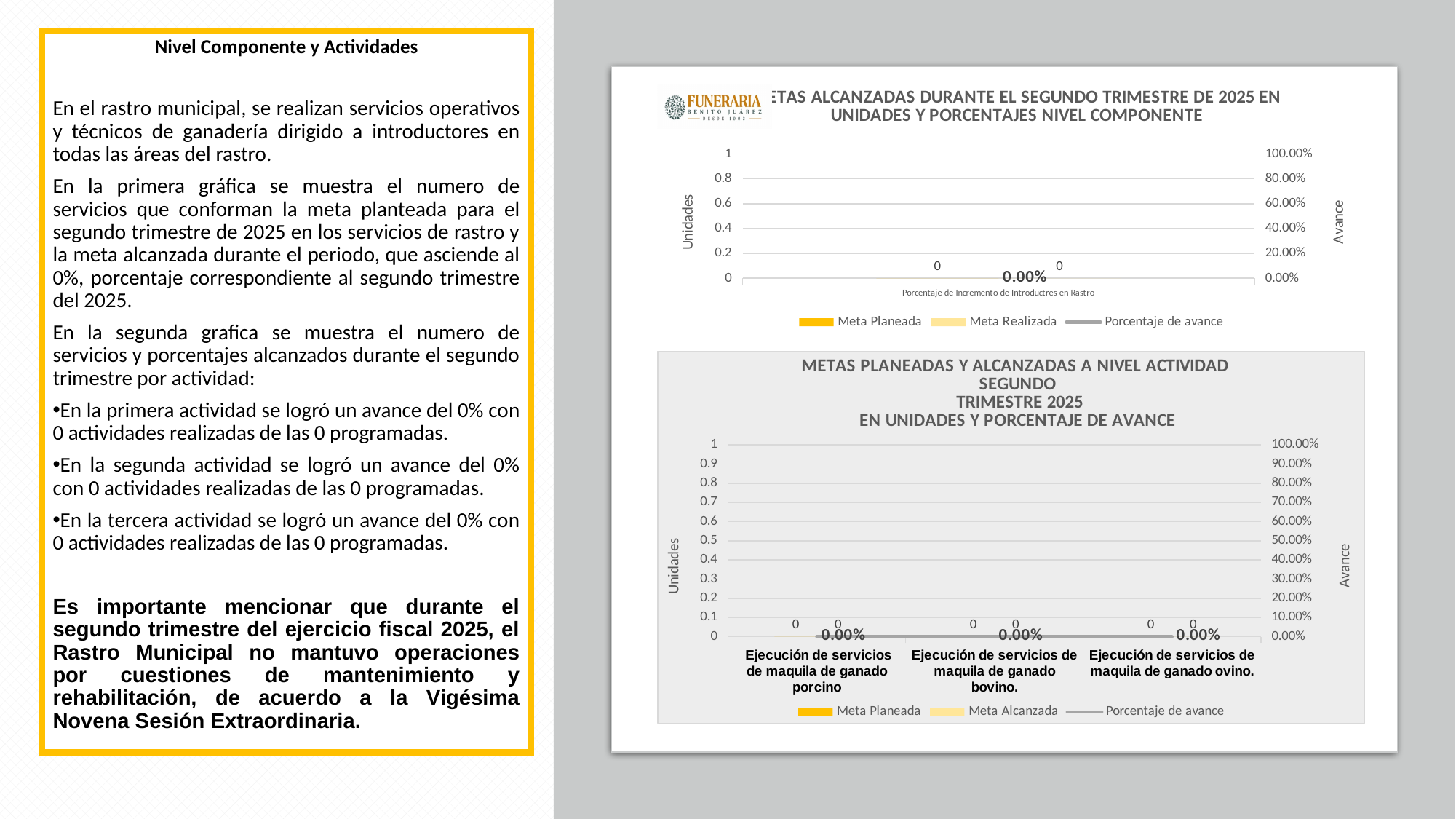

Nivel Componente y Actividades

En el rastro municipal, se realizan servicios operativos y técnicos de ganadería dirigido a introductores en todas las áreas del rastro.
En la primera gráfica se muestra el numero de servicios que conforman la meta planteada para el segundo trimestre de 2025 en los servicios de rastro y la meta alcanzada durante el periodo, que asciende al 0%, porcentaje correspondiente al segundo trimestre del 2025.
En la segunda grafica se muestra el numero de servicios y porcentajes alcanzados durante el segundo trimestre por actividad:
En la primera actividad se logró un avance del 0% con 0 actividades realizadas de las 0 programadas.
En la segunda actividad se logró un avance del 0% con 0 actividades realizadas de las 0 programadas.
En la tercera actividad se logró un avance del 0% con 0 actividades realizadas de las 0 programadas.

Es importante mencionar que durante el segundo trimestre del ejercicio fiscal 2025, el Rastro Municipal no mantuvo operaciones por cuestiones de mantenimiento y rehabilitación, de acuerdo a la Vigésima Novena Sesión Extraordinaria.

### Chart: METAS ALCANZADAS DURANTE EL SEGUNDO TRIMESTRE DE 2025 EN UNIDADES Y PORCENTAJES NIVEL COMPONENTE

| Category | Meta Planeada | Meta Realizada |  |
|---|---|---|---|
| Porcentaje de Incremento de Introductres en Rastro | 0.0 | 0.0 | 0.0 |

### Chart: METAS PLANEADAS Y ALCANZADAS A NIVEL ACTIVIDAD
SEGUNDO
 TRIMESTRE 2025
EN UNIDADES Y PORCENTAJE DE AVANCE

| Category | Meta Planeada | Meta Alcanzada |  |
|---|---|---|---|
|  Ejecución de servicios de maquila de ganado porcino | 0.0 | 0.0 | 0.0 |
| Ejecución de servicios de maquila de ganado bovino. | 0.0 | 0.0 | 0.0 |
| Ejecución de servicios de maquila de ganado ovino. | 0.0 | 0.0 | 0.0 |